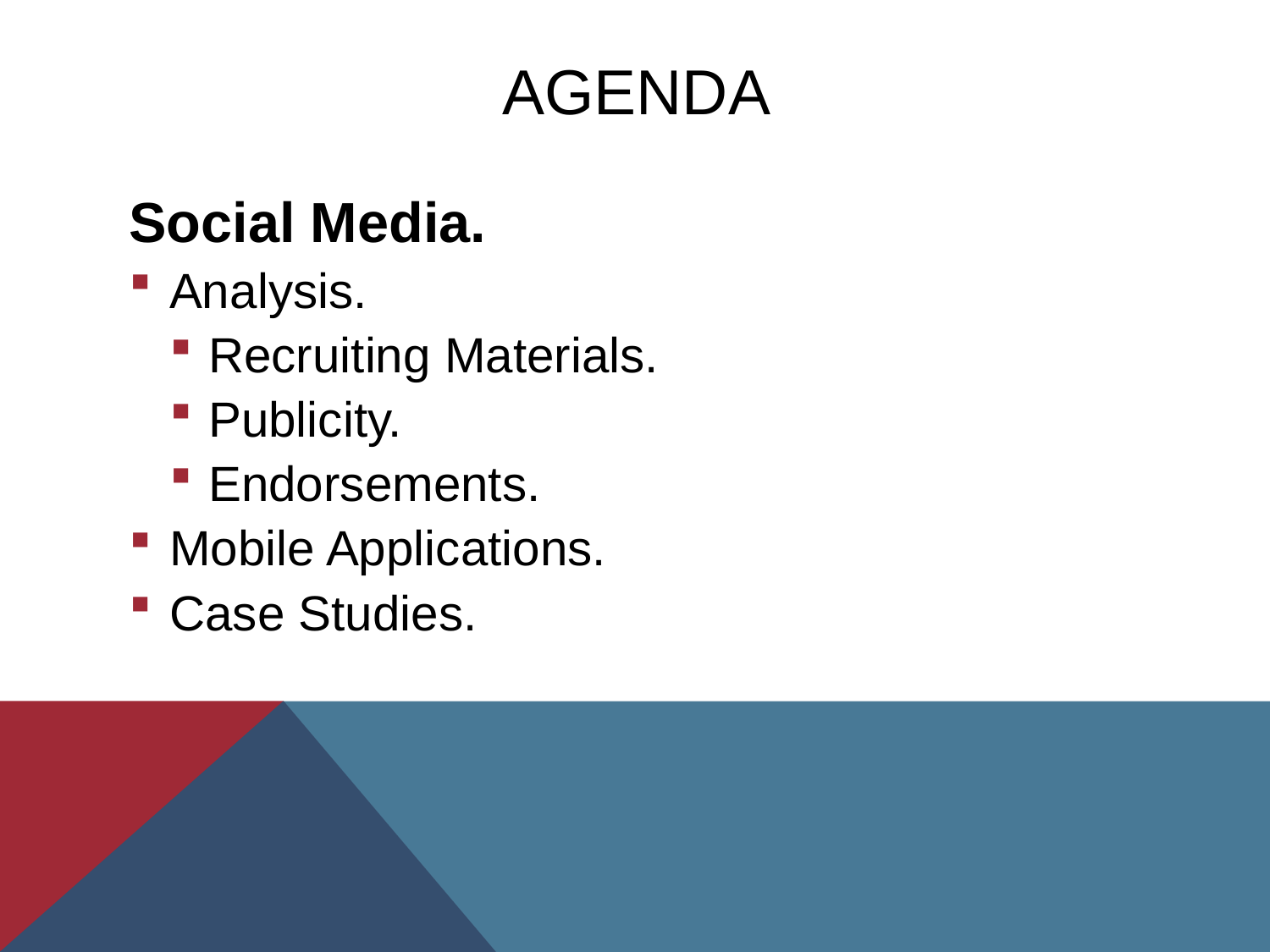

# Agenda
Social Media.
Analysis.
Recruiting Materials.
Publicity.
Endorsements.
Mobile Applications.
Case Studies.